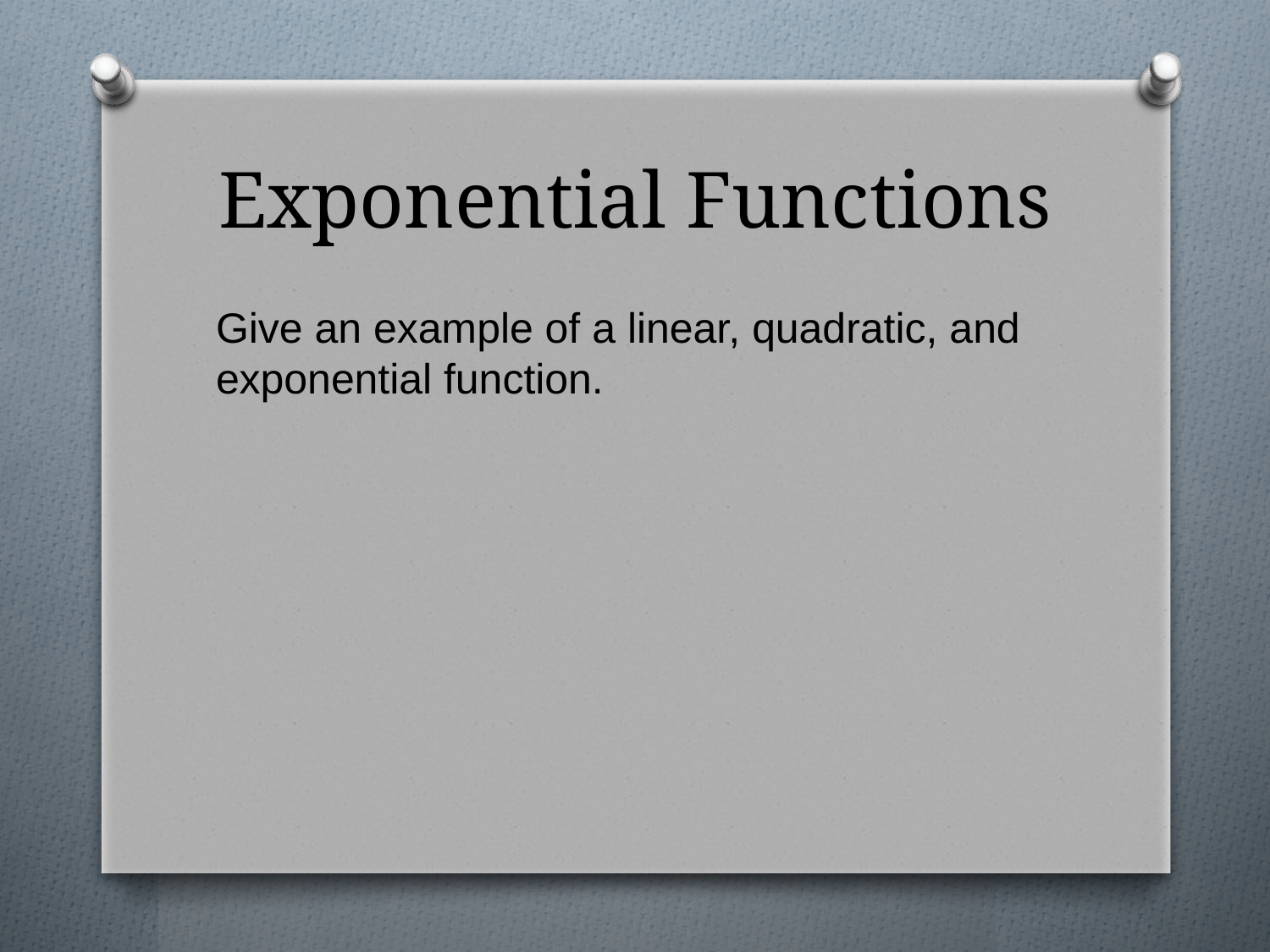

# Exponential Functions
Give an example of a linear, quadratic, and exponential function.